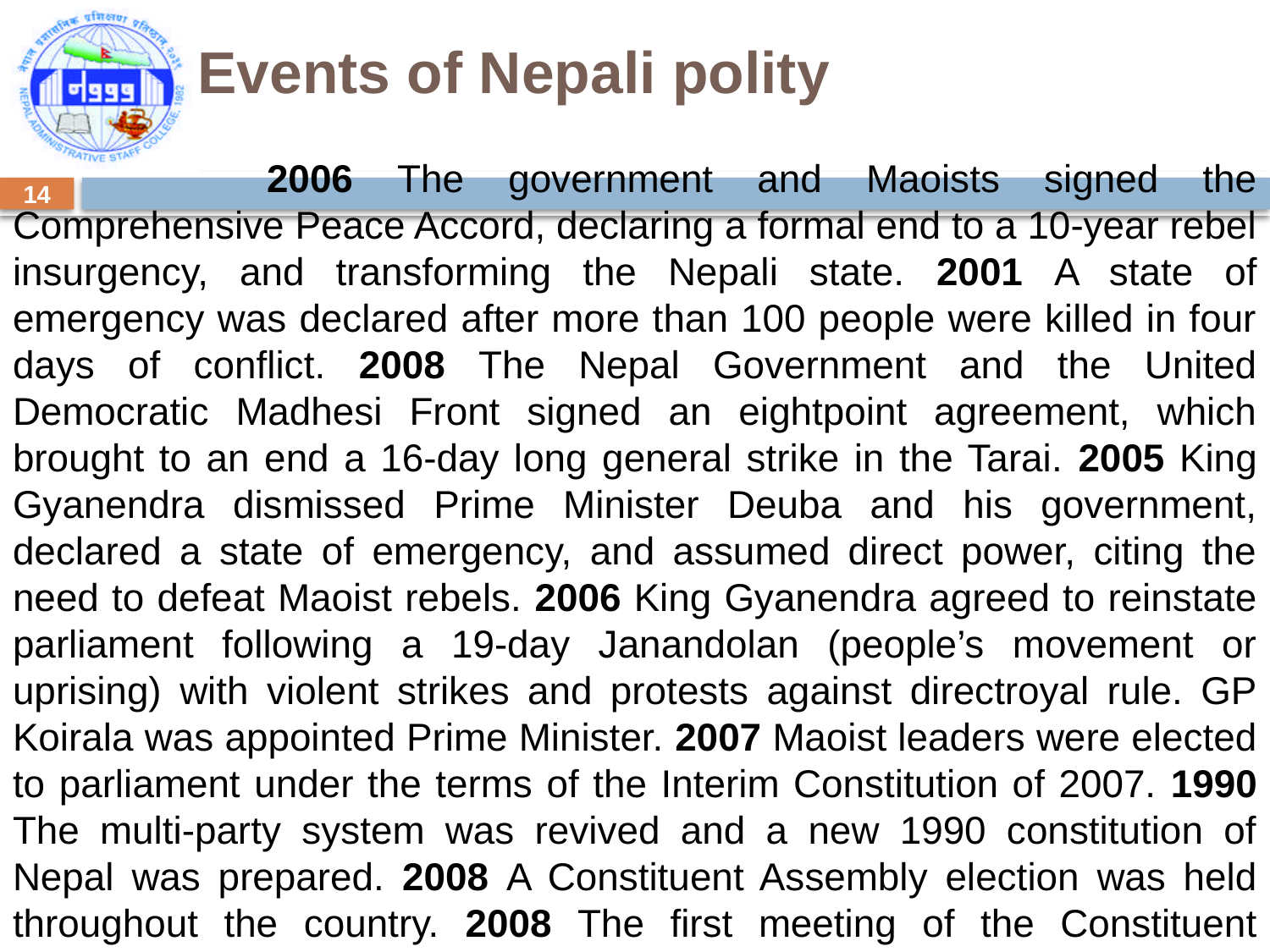

# Events of Nepali polity
		2006 The government and Maoists signed the Comprehensive Peace Accord, declaring a formal end to a 10-year rebel insurgency, and transforming the Nepali state. 2001 A state of emergency was declared after more than 100 people were killed in four days of conflict. 2008 The Nepal Government and the United Democratic Madhesi Front signed an eightpoint agreement, which brought to an end a 16-day long general strike in the Tarai. 2005 King Gyanendra dismissed Prime Minister Deuba and his government, declared a state of emergency, and assumed direct power, citing the need to defeat Maoist rebels. 2006 King Gyanendra agreed to reinstate parliament following a 19-day Janandolan (people’s movement or uprising) with violent strikes and protests against directroyal rule. GP Koirala was appointed Prime Minister. 2007 Maoist leaders were elected to parliament under the terms of the Interim Constitution of 2007. 1990 The multi-party system was revived and a new 1990 constitution of Nepal was prepared. 2008 A Constituent Assembly election was held throughout the country. 2008 The first meeting of the Constituent Assembly was held; it formally abolished the monarchy and proclaimed Nepal a republic as stated in the Interim Constitution of 2007.
14